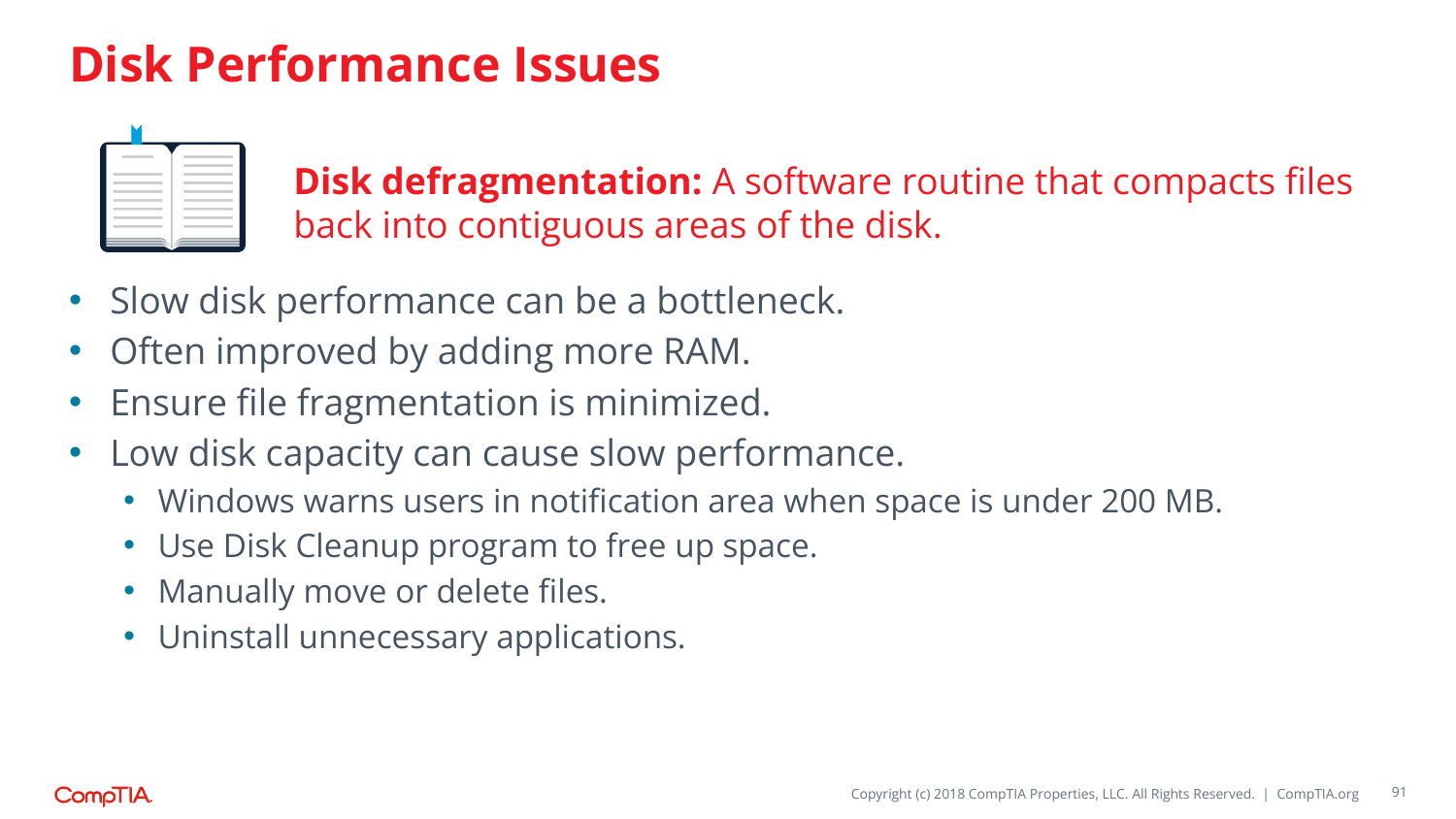

# Disk Performance Issues
Disk defragmentation: A software routine that compacts files back into contiguous areas of the disk.
Slow disk performance can be a bottleneck.
Often improved by adding more RAM.
Ensure file fragmentation is minimized.
Low disk capacity can cause slow performance.
Windows warns users in notification area when space is under 200 MB.
Use Disk Cleanup program to free up space.
Manually move or delete files.
Uninstall unnecessary applications.
91